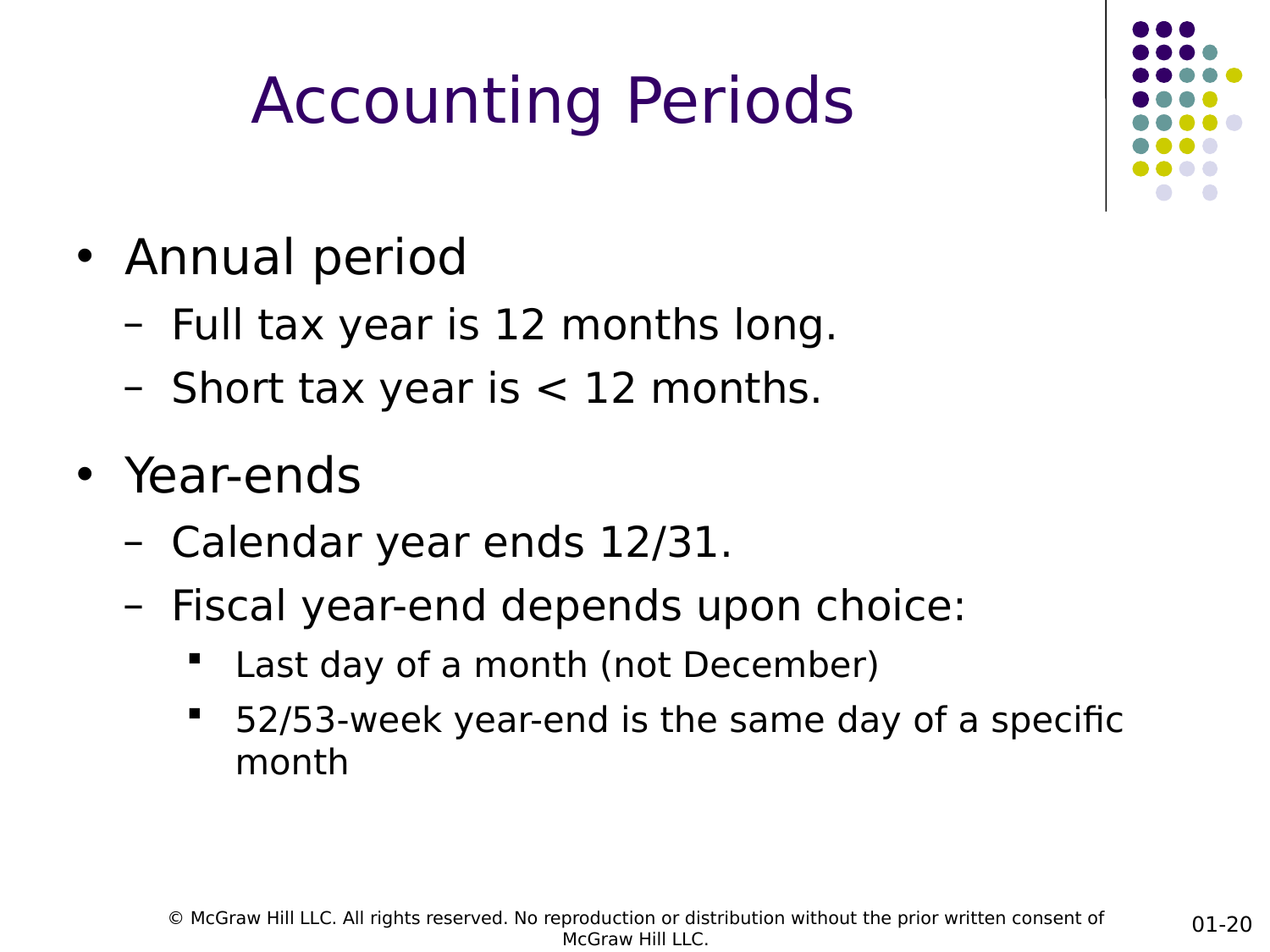

# Accounting Periods
Annual period
Full tax year is 12 months long.
Short tax year is < 12 months.
Year-ends
Calendar year ends 12/31.
Fiscal year-end depends upon choice:
Last day of a month (not December)
52/53-week year-end is the same day of a specific month
01-20